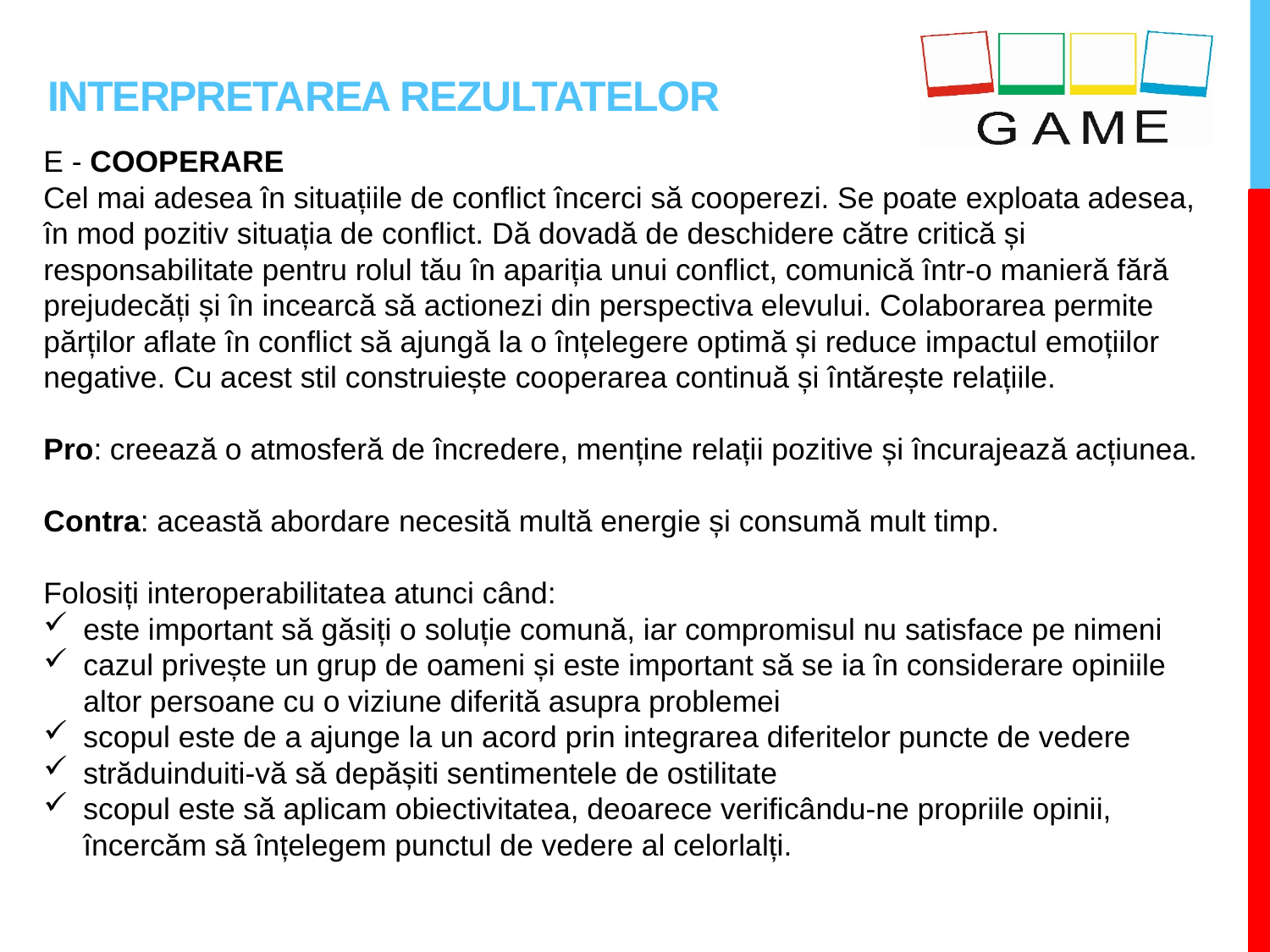

# INTERPRETAREA REZULTATELOR
E - COOPERARE
Cel mai adesea în situațiile de conflict încerci să cooperezi. Se poate exploata adesea, în mod pozitiv situația de conflict. Dă dovadă de deschidere către critică și responsabilitate pentru rolul tău în apariția unui conflict, comunică într-o manieră fără prejudecăți și în incearcă să actionezi din perspectiva elevului. Colaborarea permite părților aflate în conflict să ajungă la o înțelegere optimă și reduce impactul emoțiilor negative. Cu acest stil construiește cooperarea continuă și întărește relațiile.

Pro: creează o atmosferă de încredere, menține relații pozitive și încurajează acțiunea.

Contra: această abordare necesită multă energie și consumă mult timp.

Folosiți interoperabilitatea atunci când:
este important să găsiți o soluție comună, iar compromisul nu satisface pe nimeni
cazul privește un grup de oameni și este important să se ia în considerare opiniile altor persoane cu o viziune diferită asupra problemei
scopul este de a ajunge la un acord prin integrarea diferitelor puncte de vedere
străduinduiti-vă să depășiti sentimentele de ostilitate
scopul este să aplicam obiectivitatea, deoarece verificându-ne propriile opinii, încercăm să înțelegem punctul de vedere al celorlalți.